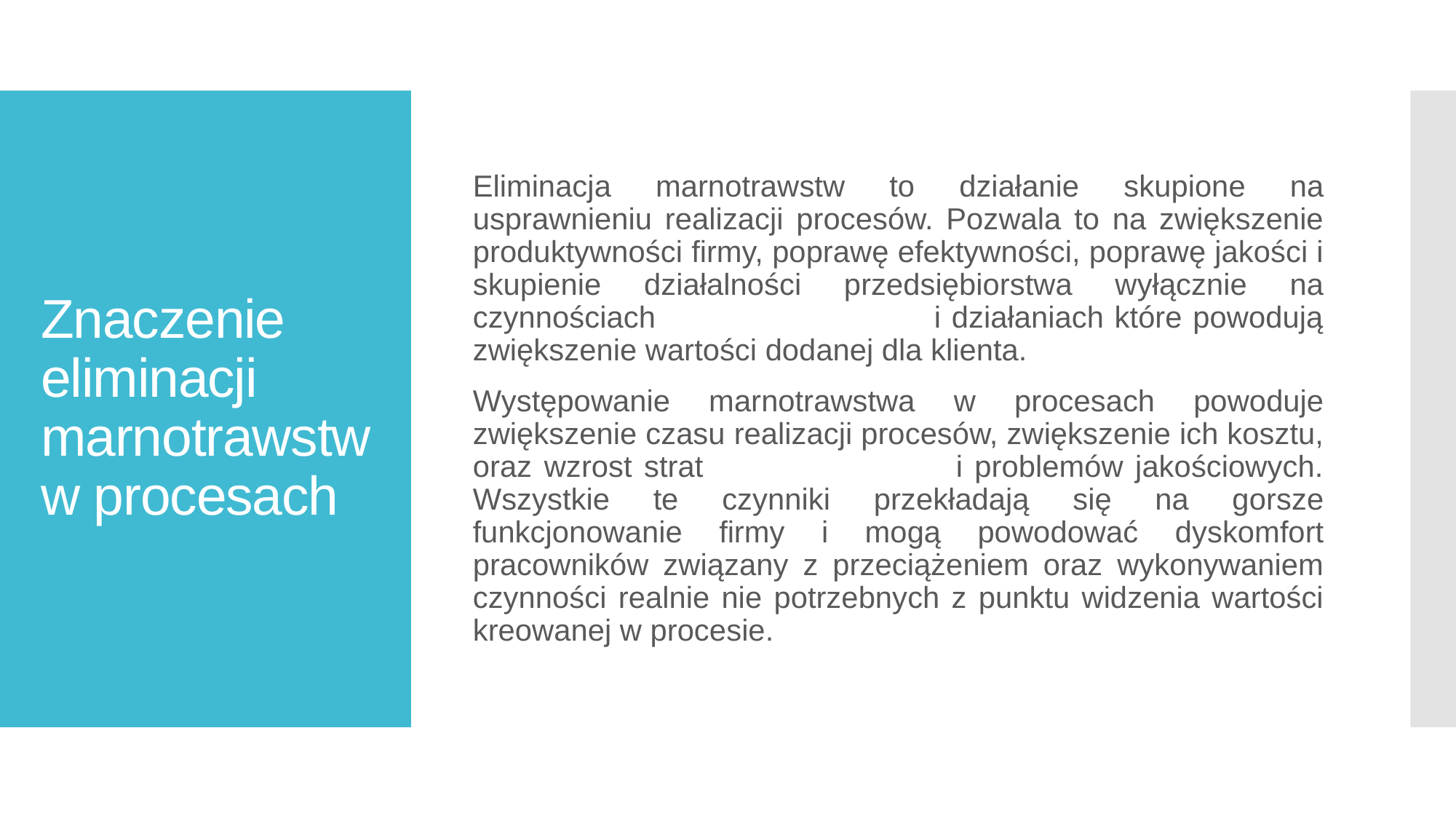

Eliminacja marnotrawstw to działanie skupione na usprawnieniu realizacji procesów. Pozwala to na zwiększenie produktywności firmy, poprawę efektywności, poprawę jakości i skupienie działalności przedsiębiorstwa wyłącznie na czynnościach                          i działaniach które powodują zwiększenie wartości dodanej dla klienta.
Występowanie marnotrawstwa w procesach powoduje zwiększenie czasu realizacji procesów, zwiększenie ich kosztu, oraz wzrost strat                     i problemów jakościowych. Wszystkie te czynniki przekładają się na gorsze funkcjonowanie firmy i mogą powodować dyskomfort pracowników związany z przeciążeniem oraz wykonywaniem czynności realnie nie potrzebnych z punktu widzenia wartości kreowanej w procesie.
# Znaczenie eliminacji marnotrawstw w procesach